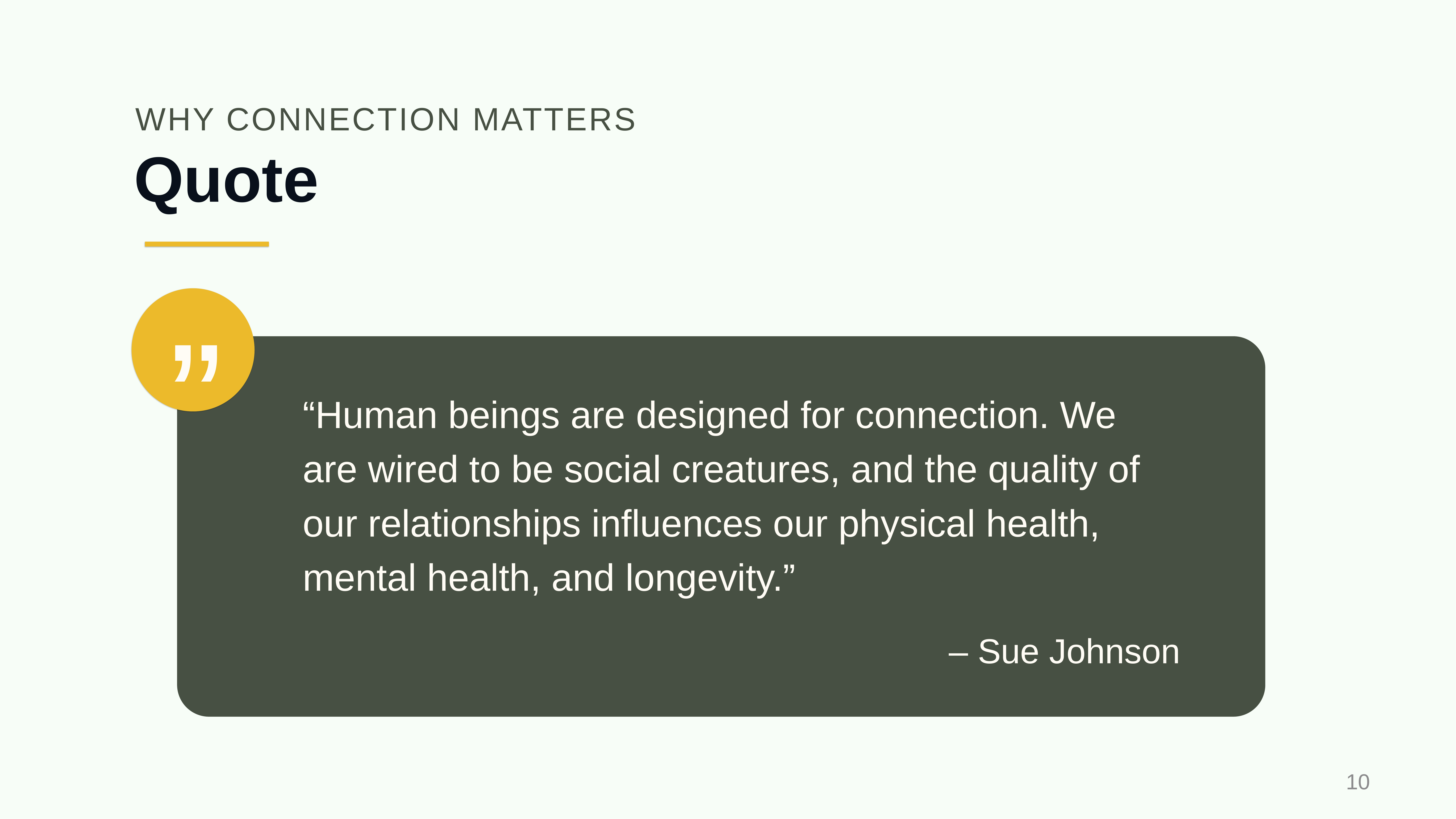

WHY CONNECTION MATTERS
# Quote

”

“Human beings are designed for connection. We are wired to be social creatures, and the quality of our relationships influences our physical health, mental health, and longevity.”
– Sue Johnson
10